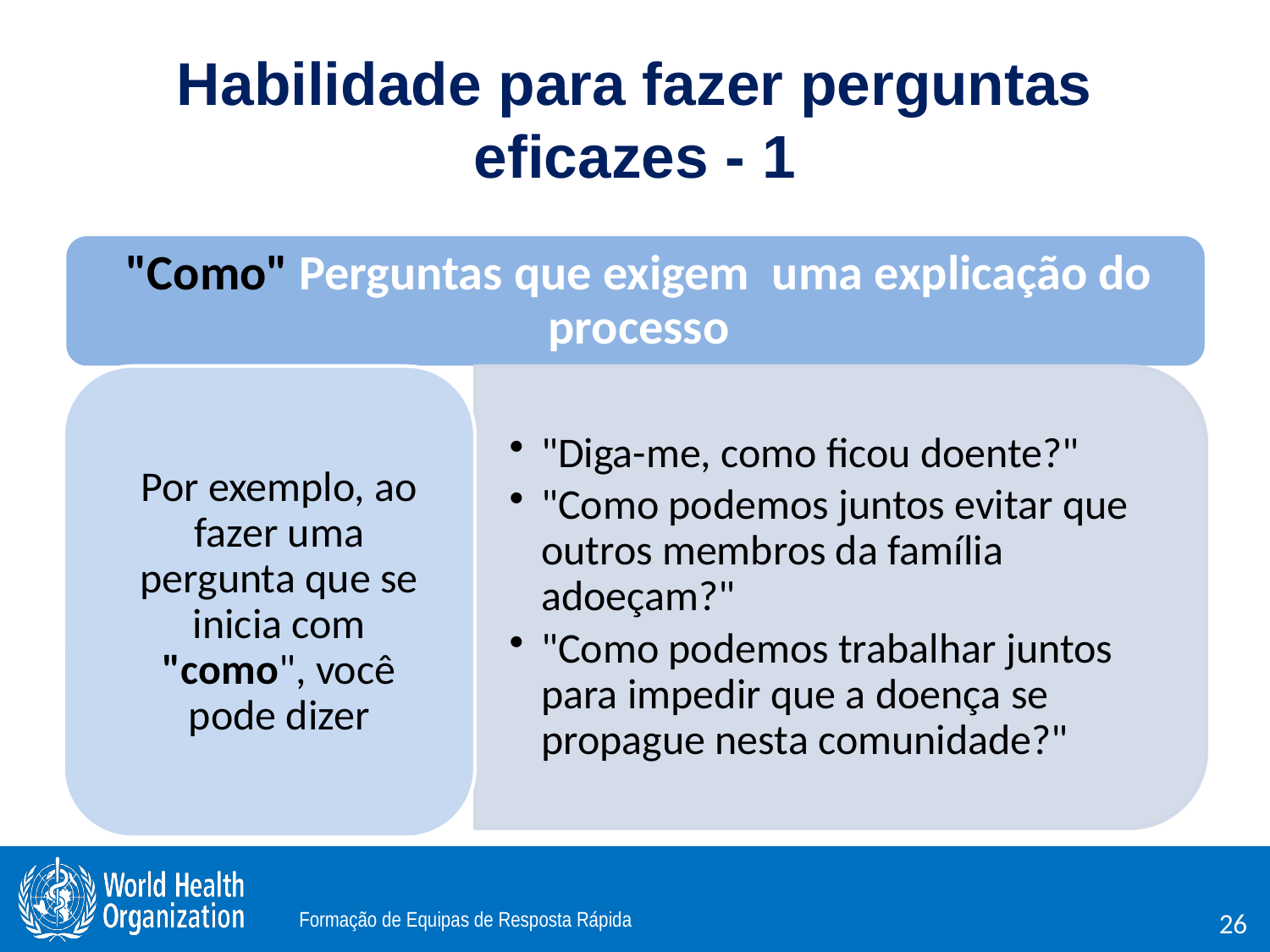

# Habilidade para fazer perguntas eficazes - 1
"Como" Perguntas que exigem  uma explicação do processo
"Diga-me, como ficou doente?"
"Como podemos juntos evitar que outros membros da família adoeçam?"
"Como podemos trabalhar juntos para impedir que a doença se propague nesta comunidade?"
Por exemplo, ao fazer uma pergunta que se inicia com "como", você pode dizer